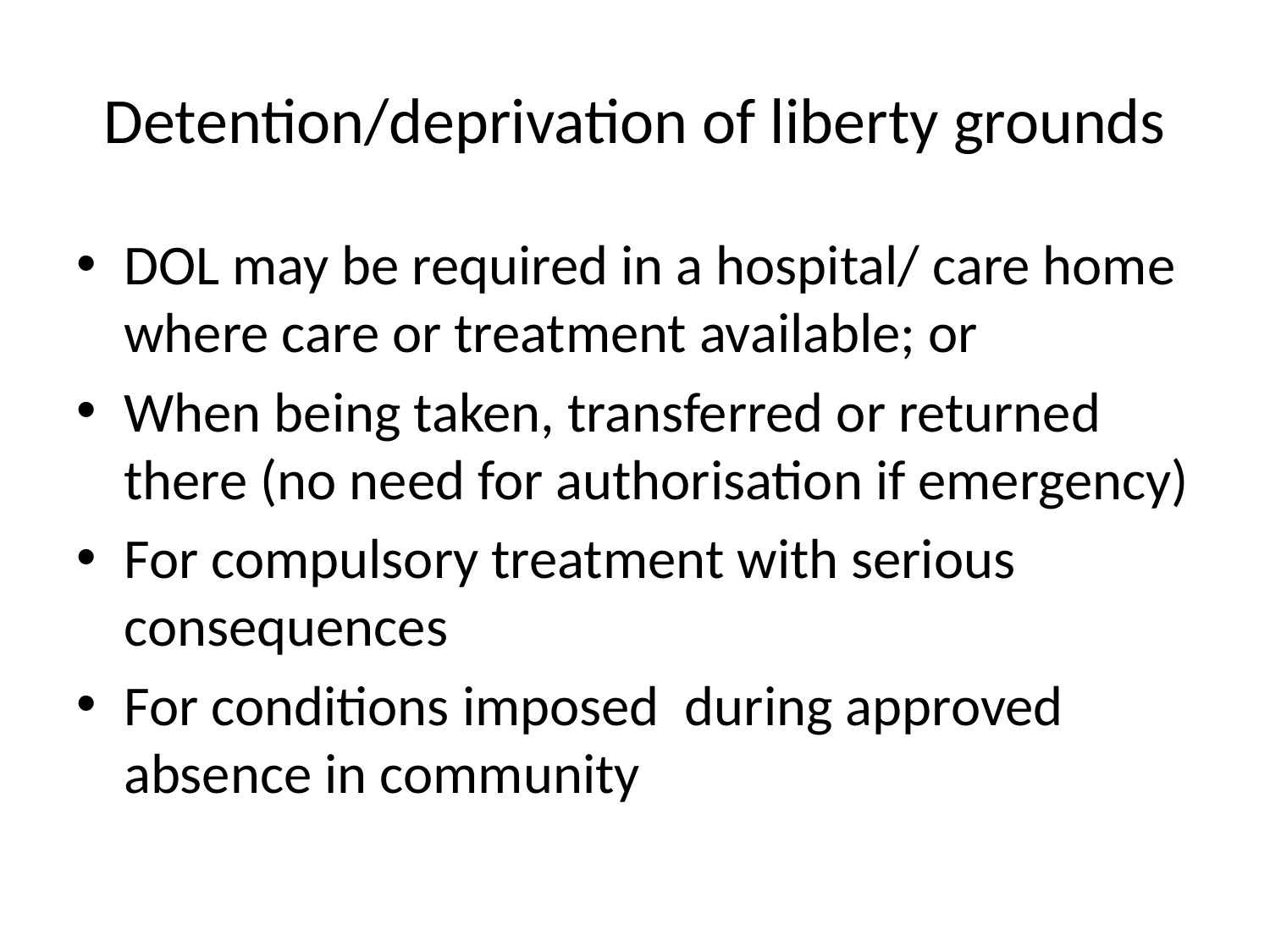

# Detention/deprivation of liberty grounds
DOL may be required in a hospital/ care home where care or treatment available; or
When being taken, transferred or returned there (no need for authorisation if emergency)
For compulsory treatment with serious consequences
For conditions imposed  during approved absence in community